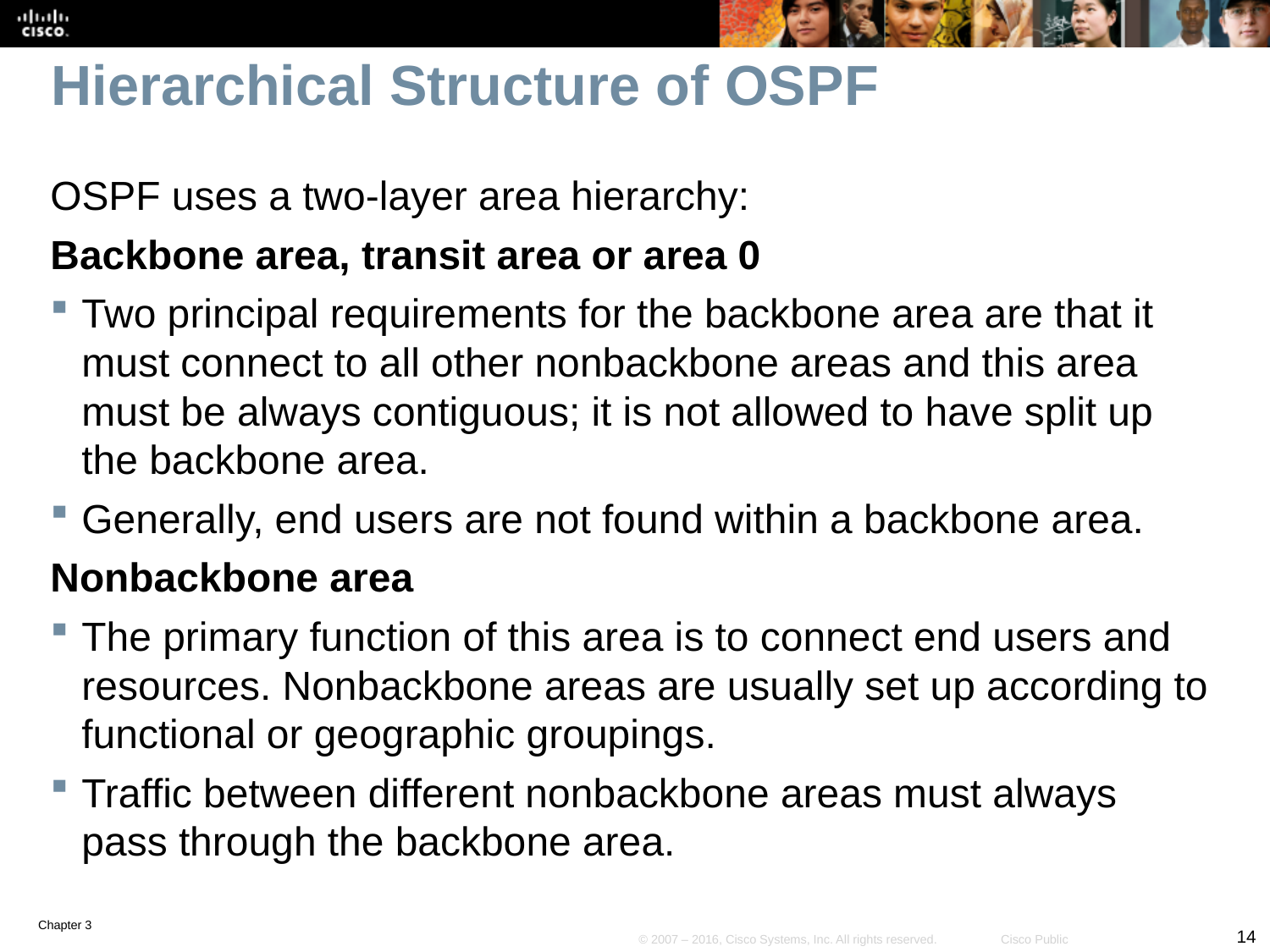

# Hierarchical Structure of OSPF
OSPF uses a two-layer area hierarchy:
Backbone area, transit area or area 0
Two principal requirements for the backbone area are that it must connect to all other nonbackbone areas and this area must be always contiguous; it is not allowed to have split up the backbone area.
Generally, end users are not found within a backbone area.
Nonbackbone area
The primary function of this area is to connect end users and resources. Nonbackbone areas are usually set up according to functional or geographic groupings.
Traffic between different nonbackbone areas must always pass through the backbone area.